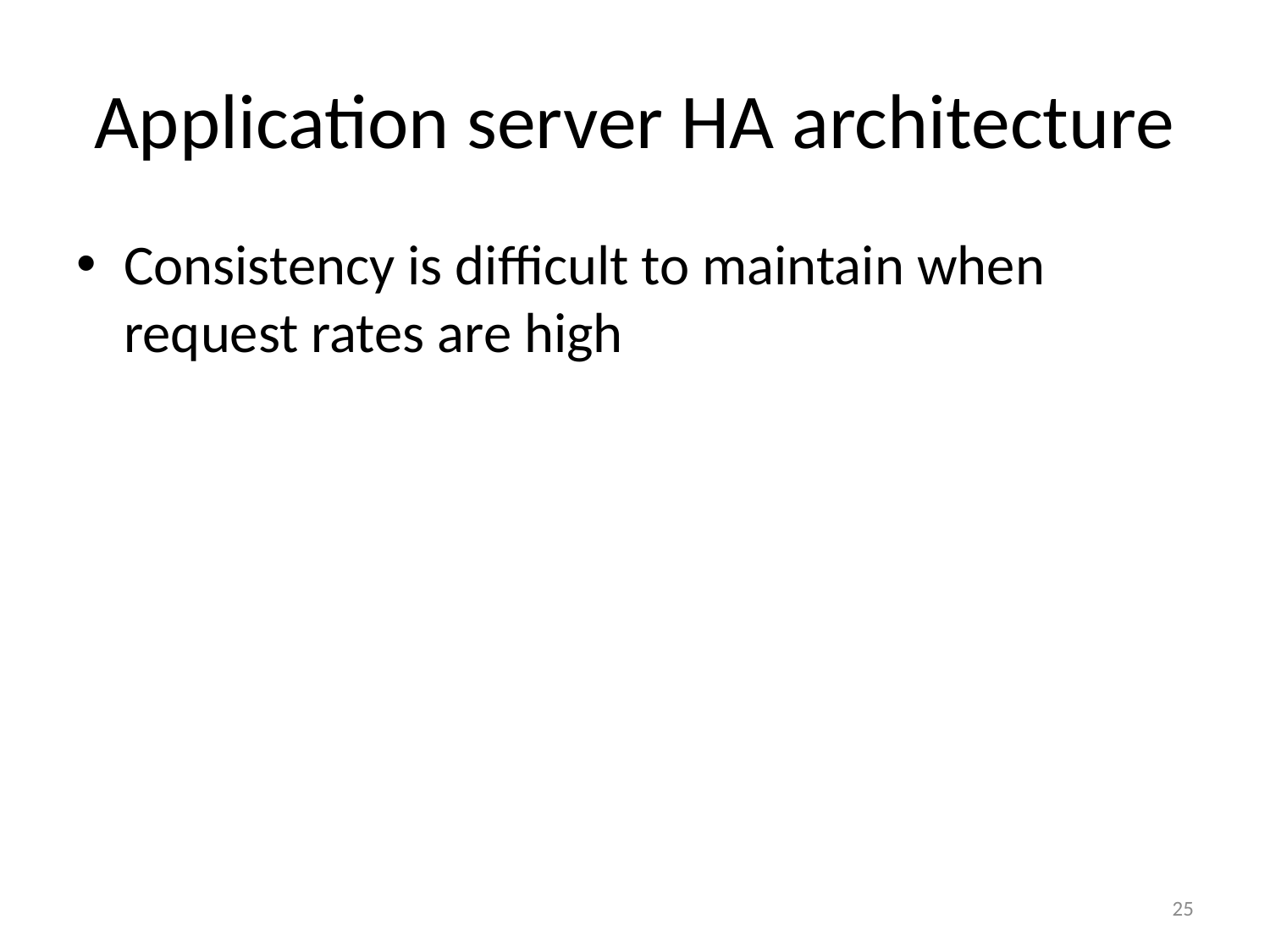

# Application server HA architecture
Consistency is difficult to maintain when request rates are high

25